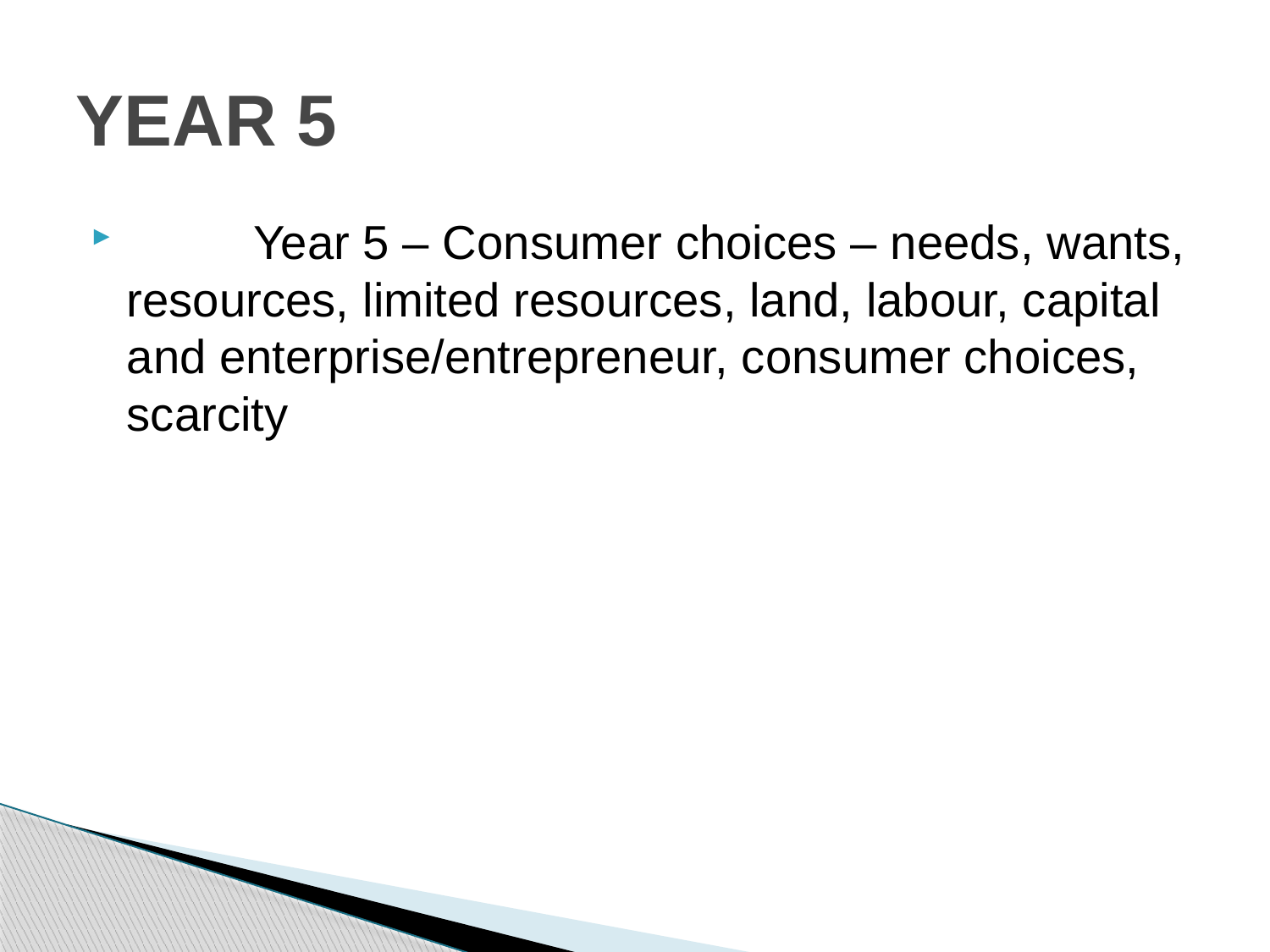

# YEAR 5
	Year 5 – Consumer choices – needs, wants, resources, limited resources, land, labour, capital and enterprise/entrepreneur, consumer choices, scarcity